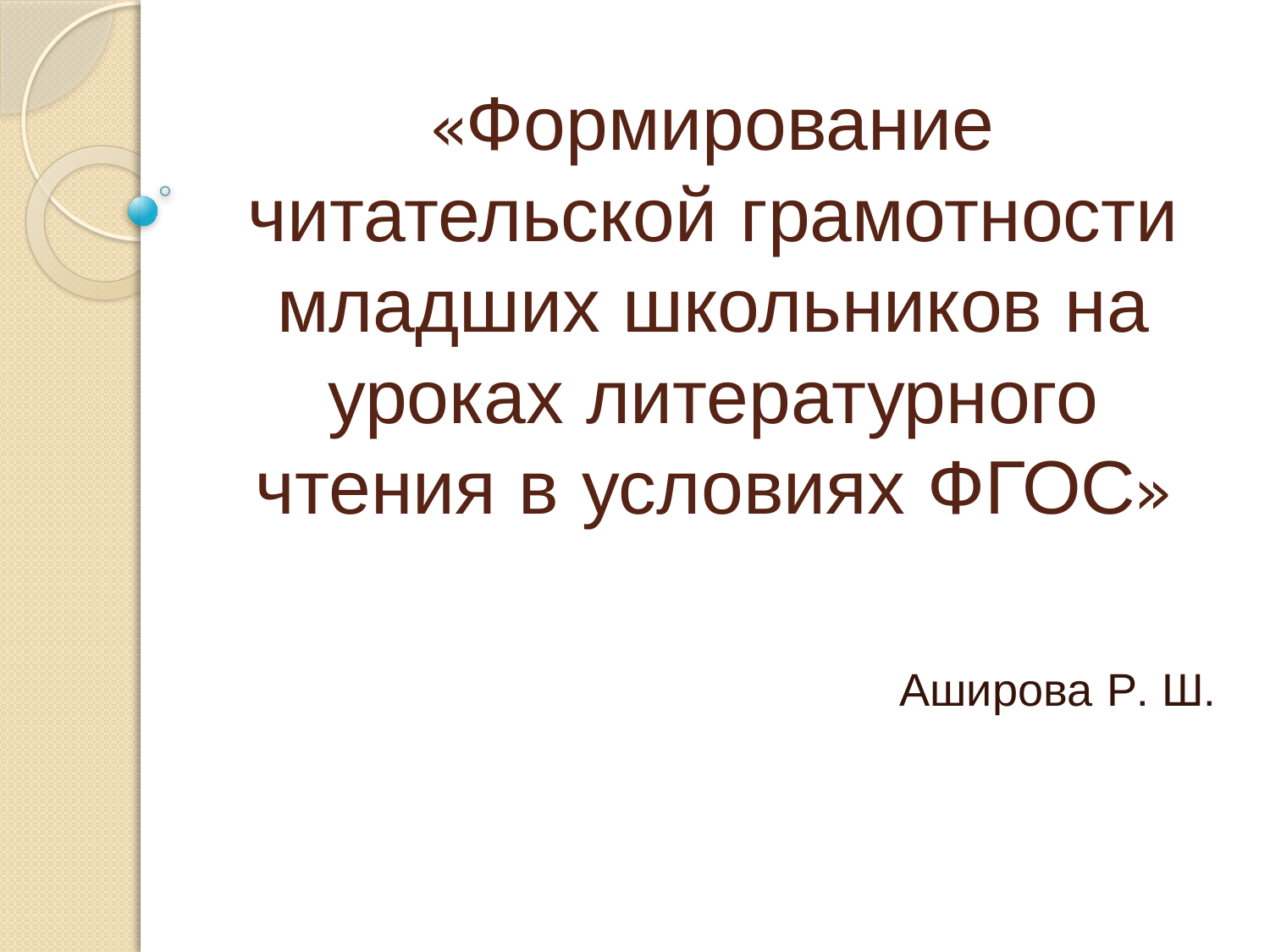

# «Формирование читательской грамотности младших школьников на уроках литературного чтения в условиях ФГОС»

Аширова Р. Ш.